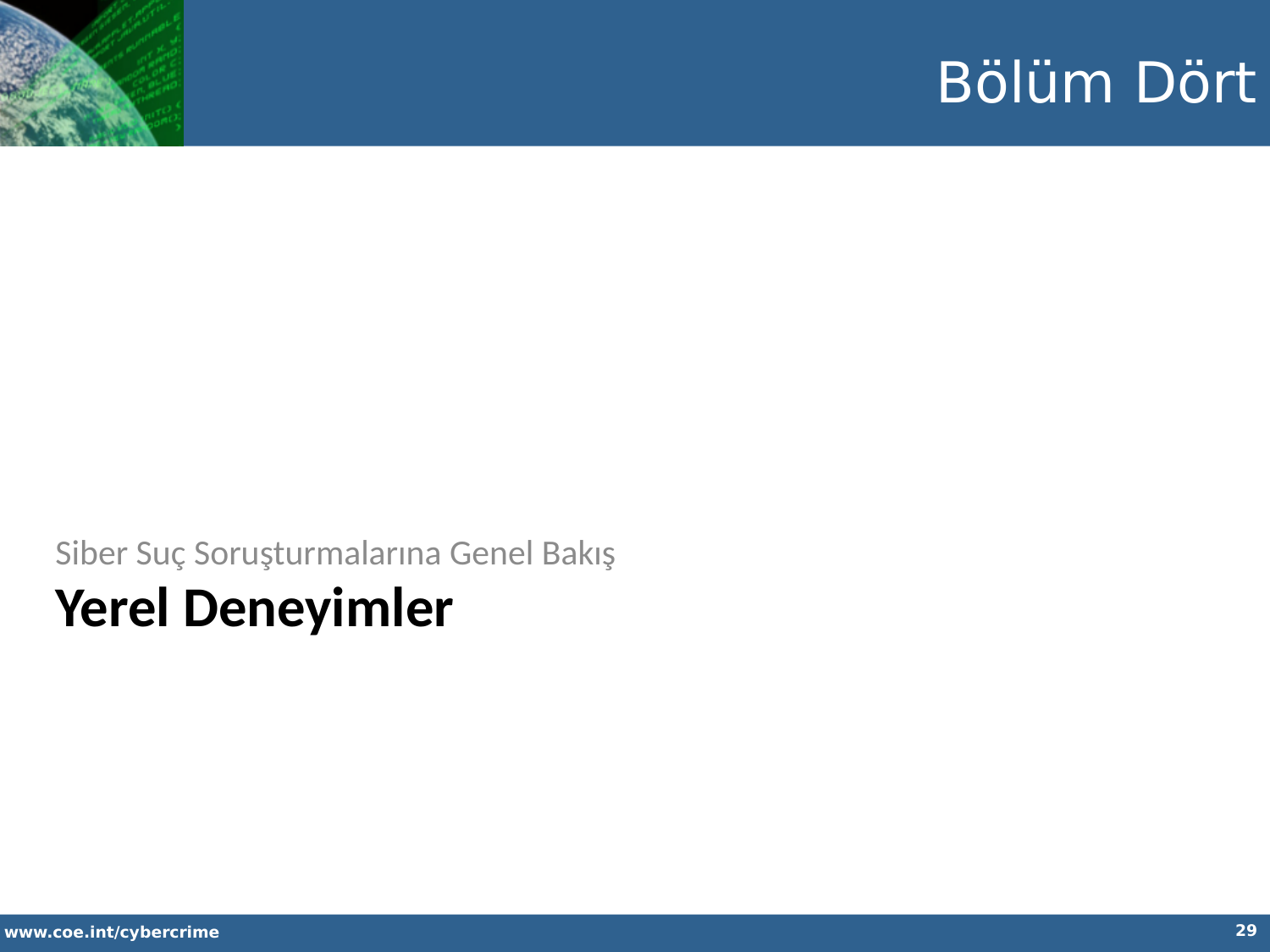

Bölüm Dört
Siber Suç Soruşturmalarına Genel Bakış
Yerel Deneyimler
29